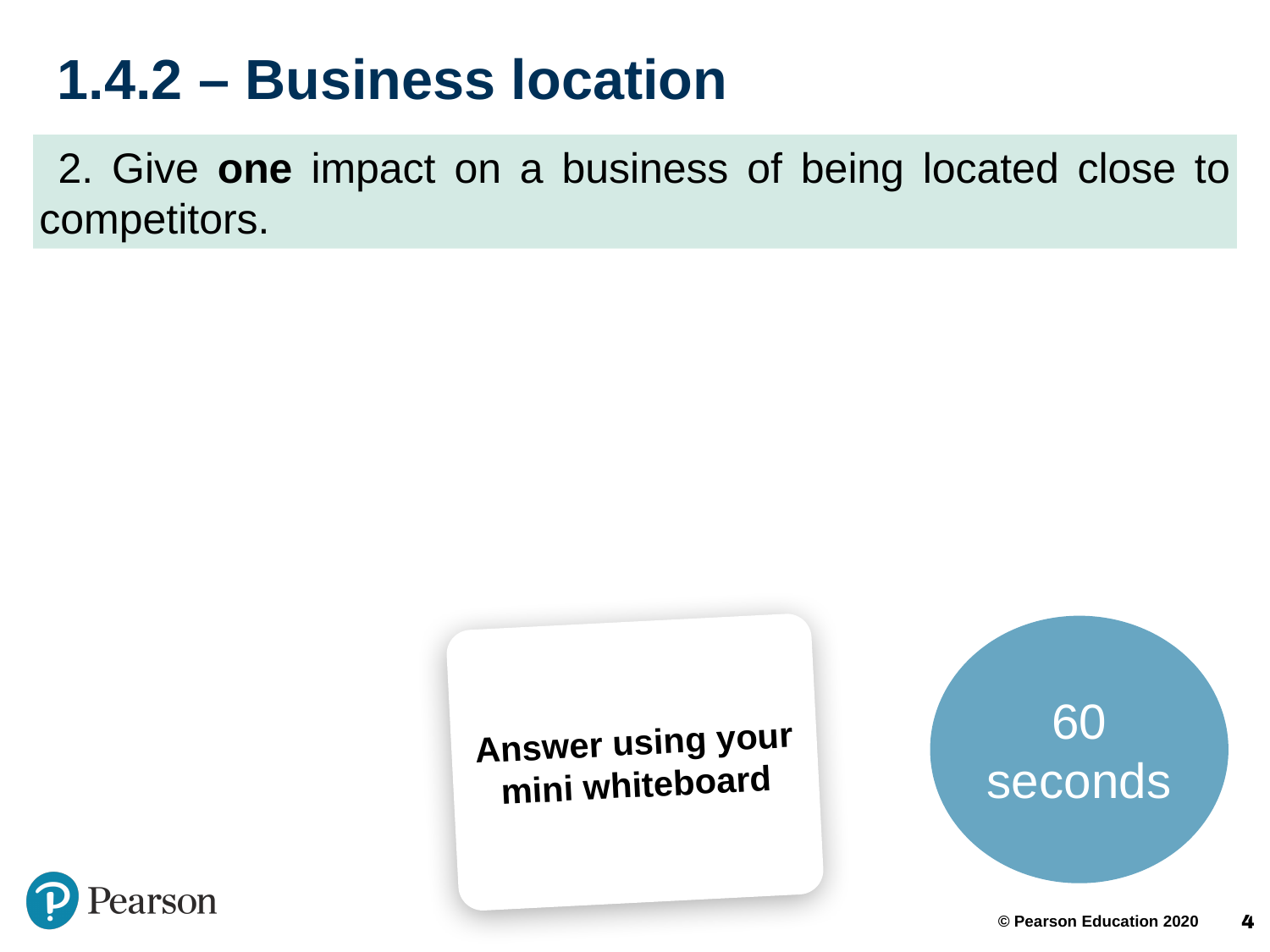

# 1.4.2 – Business location
 2. Give one impact on a business of being located close to competitors.

60 seconds

Answer using your mini whiteboard

4